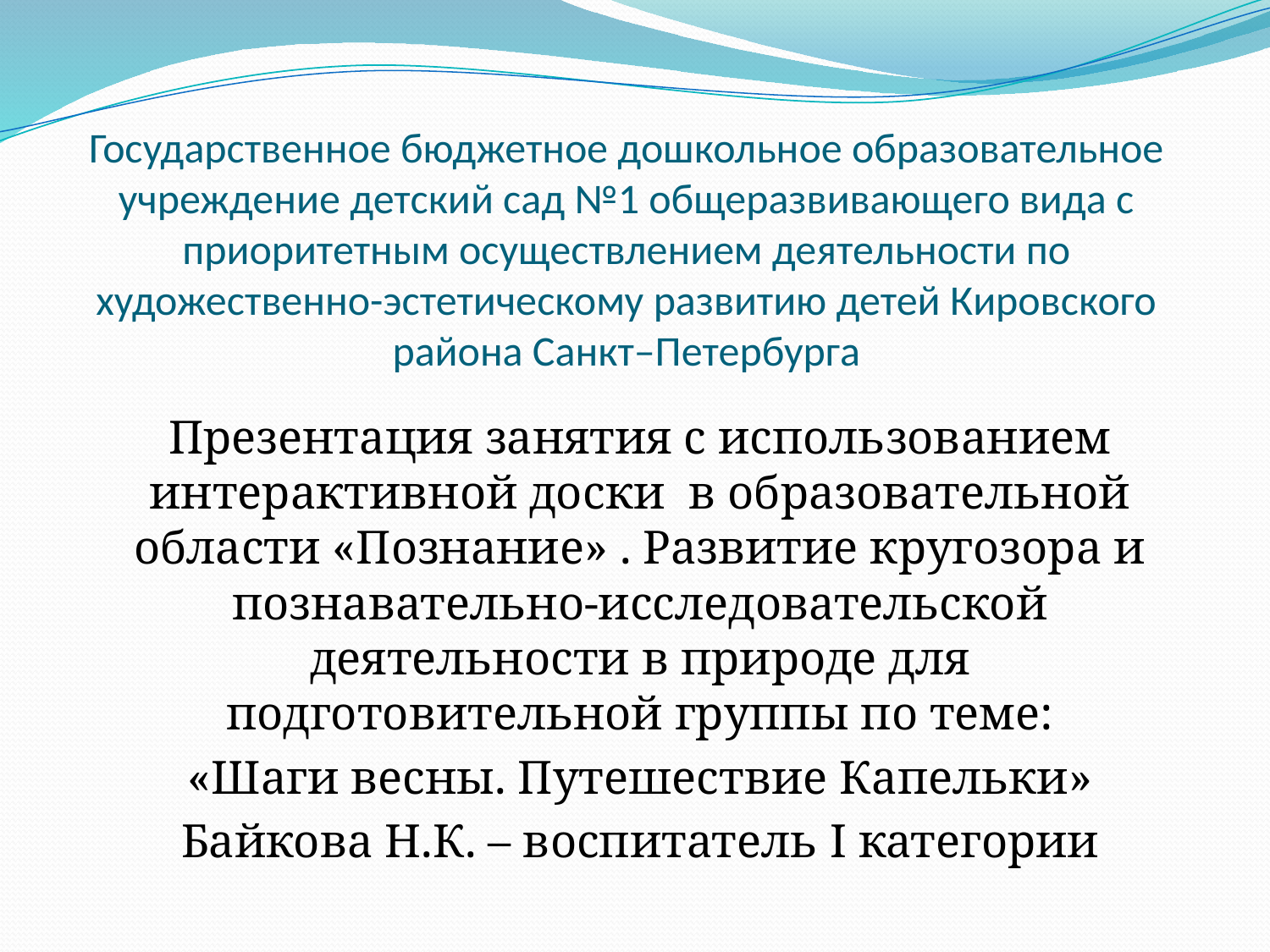

# Государственное бюджетное дошкольное образовательное учреждение детский сад №1 общеразвивающего вида с приоритетным осуществлением деятельности по художественно-эстетическому развитию детей Кировского района Санкт–Петербурга
Презентация занятия с использованием интерактивной доски  в образовательной области «Познание» . Развитие кругозора и познавательно-исследовательской деятельности в природе для подготовительной группы по теме:
«Шаги весны. Путешествие Капельки»
Байкова Н.К. – воспитатель I категории